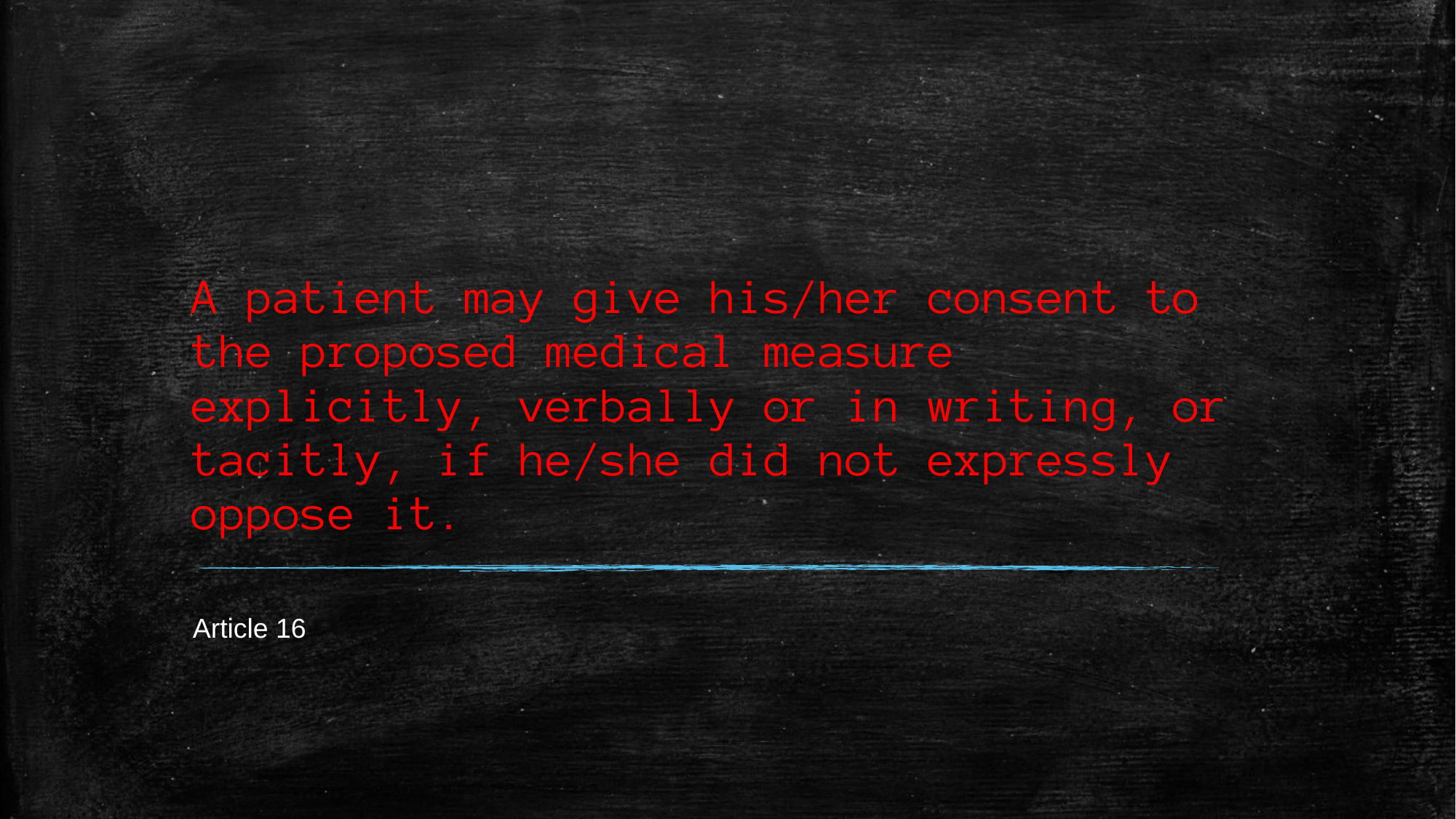

# A patient may give his/her consent to the proposed medical measure explicitly, verbally or in writing, or tacitly, if he/she did not expressly oppose it.
Article 16